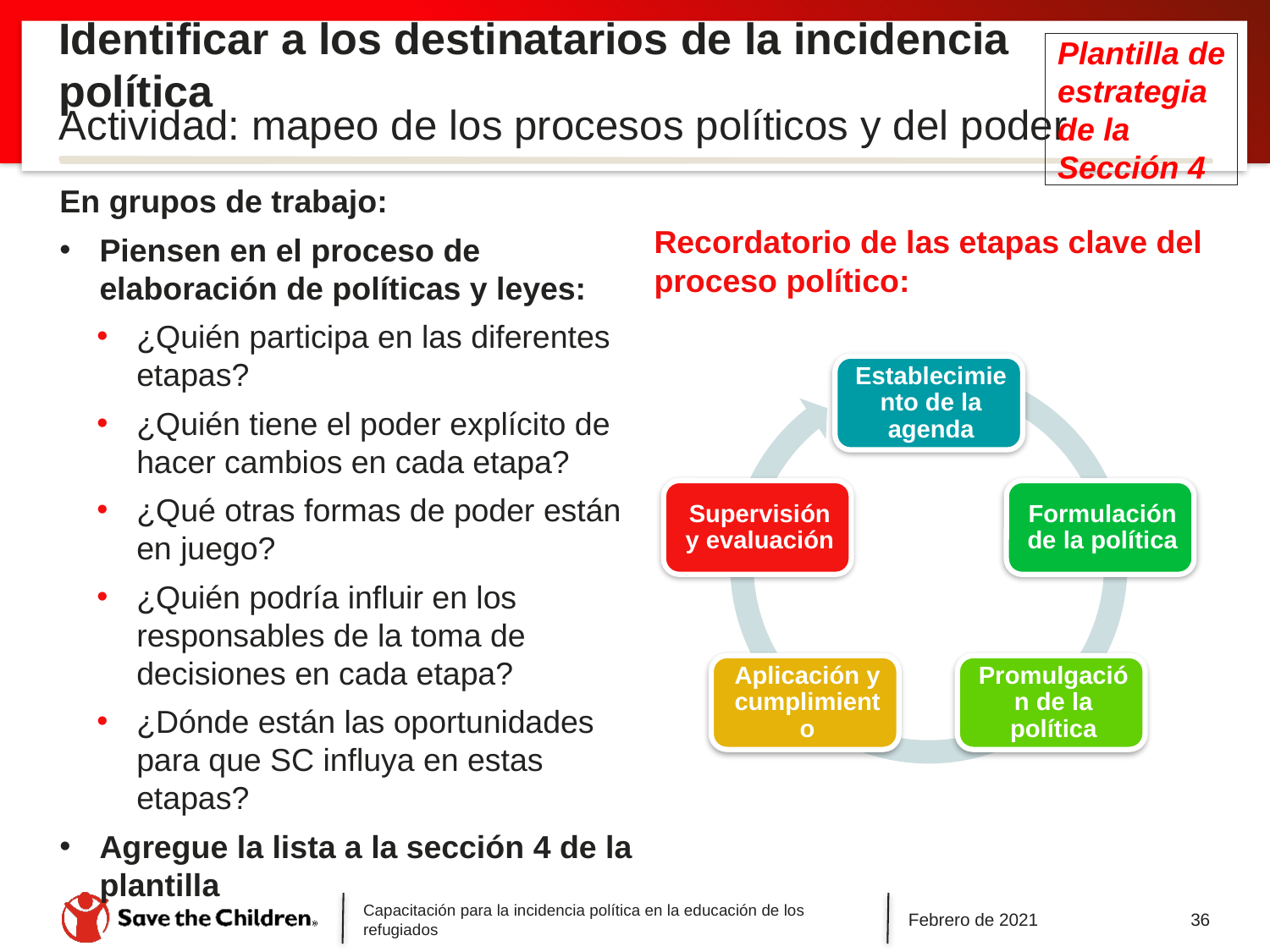

# Identificar a los destinatarios de la incidencia política
Plantilla de estrategia de la Sección 4
Actividad: mapeo de los procesos políticos y del poder
En grupos de trabajo:
Piensen en el proceso de elaboración de políticas y leyes:
¿Quién participa en las diferentes etapas?
¿Quién tiene el poder explícito de hacer cambios en cada etapa?
¿Qué otras formas de poder están en juego?
¿Quién podría influir en los responsables de la toma de decisiones en cada etapa?
¿Dónde están las oportunidades para que SC influya en estas etapas?
Agregue la lista a la sección 4 de la plantilla

Recordatorio de las etapas clave del proceso político:

Establecimiento de la agenda
Formulación de la política
Promulgación de la política
Aplicación y cumplimiento
Supervisión y evaluación
Capacitación para la incidencia política en la educación de los refugiados
Febrero de 2021
36